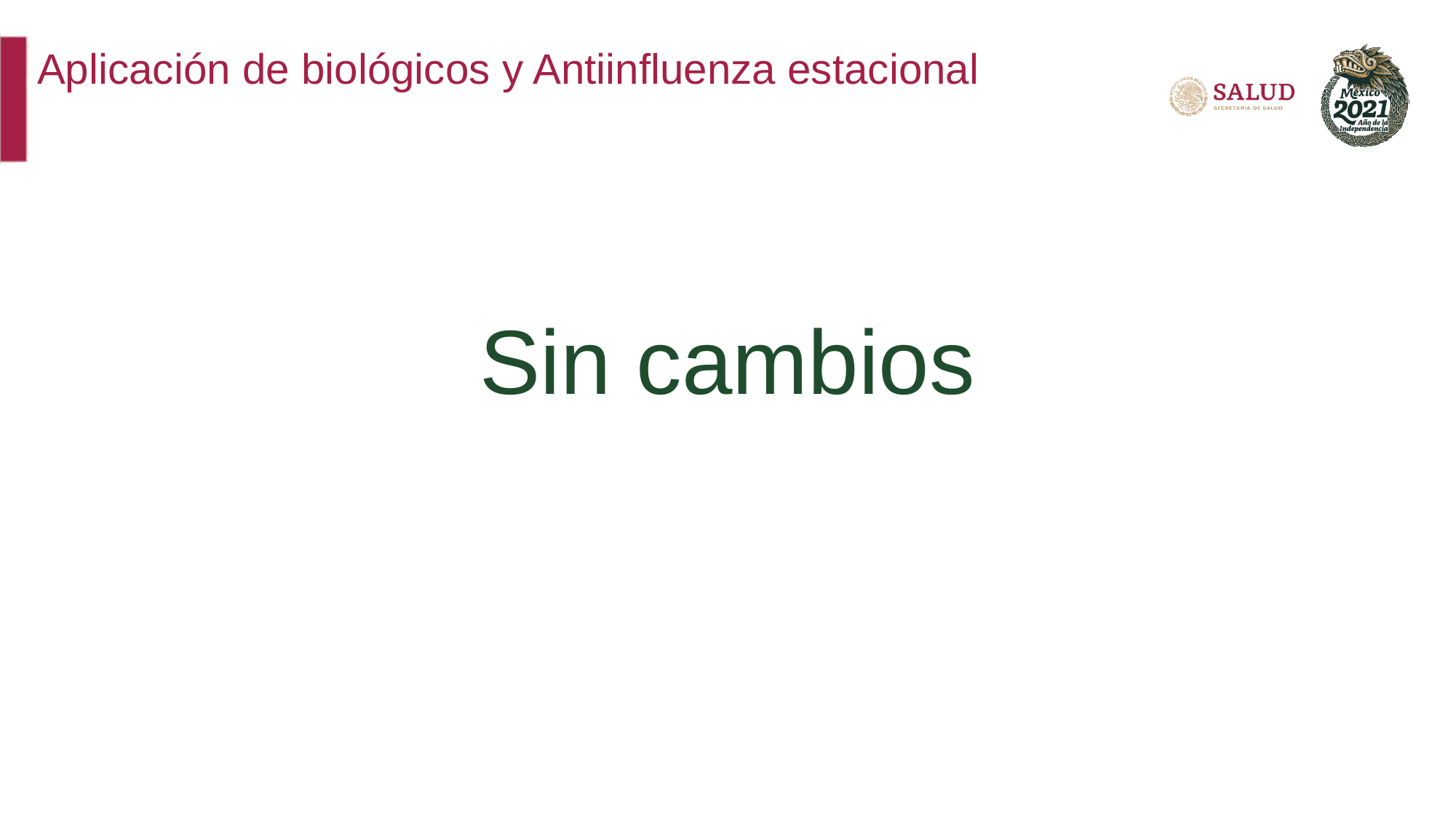

Aplicación de biológicos y Antiinfluenza estacional
# Sin cambios